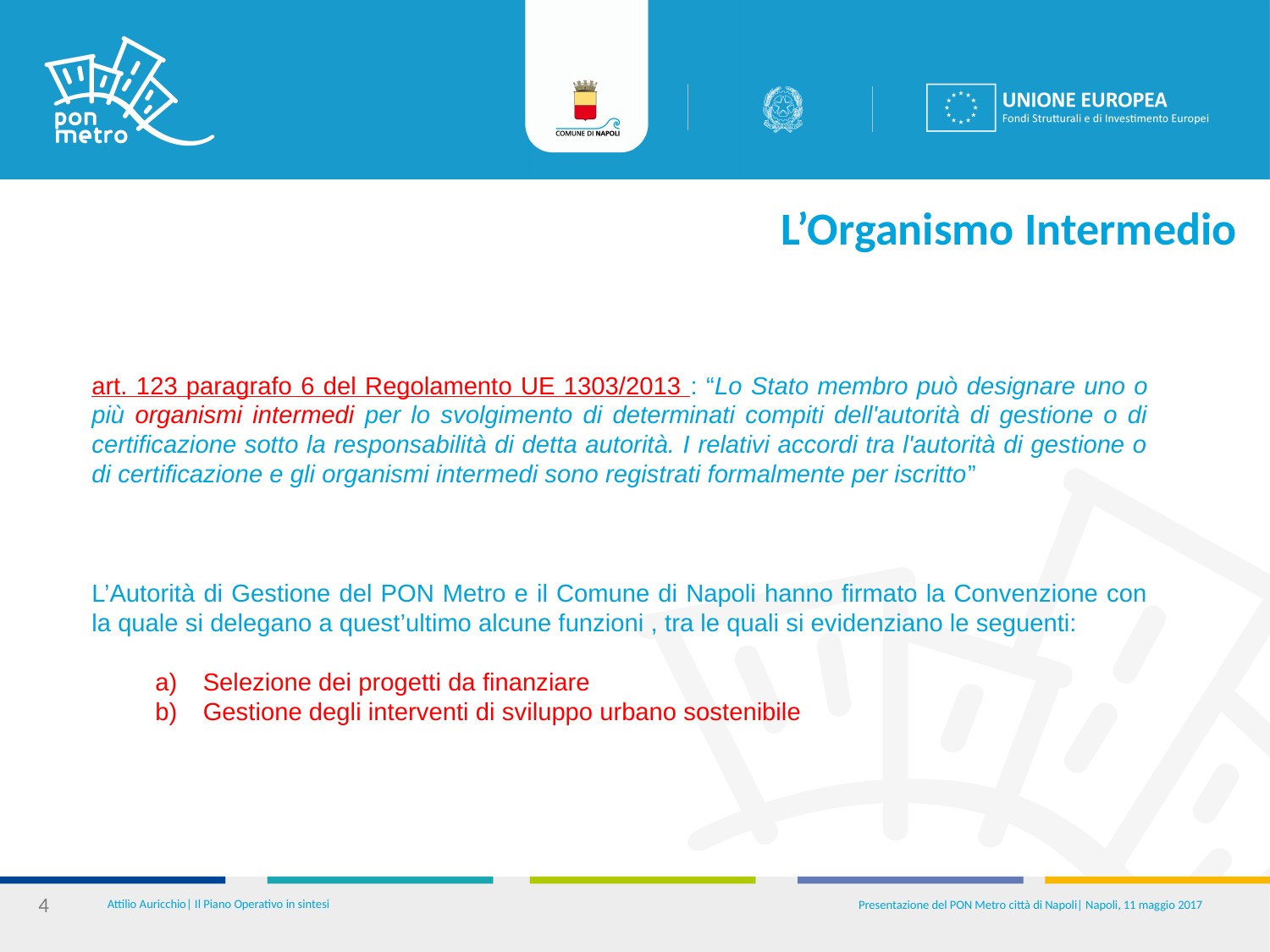

# L’Organismo Intermedio
art. 123 paragrafo 6 del Regolamento UE 1303/2013 : “Lo Stato membro può designare uno o più organismi intermedi per lo svolgimento di determinati compiti dell'autorità di gestione o di certificazione sotto la responsabilità di detta autorità. I relativi accordi tra l'autorità di gestione o di certificazione e gli organismi intermedi sono registrati formalmente per iscritto”
L’Autorità di Gestione del PON Metro e il Comune di Napoli hanno firmato la Convenzione con la quale si delegano a quest’ultimo alcune funzioni , tra le quali si evidenziano le seguenti:

Selezione dei progetti da finanziare
Gestione degli interventi di sviluppo urbano sostenibile